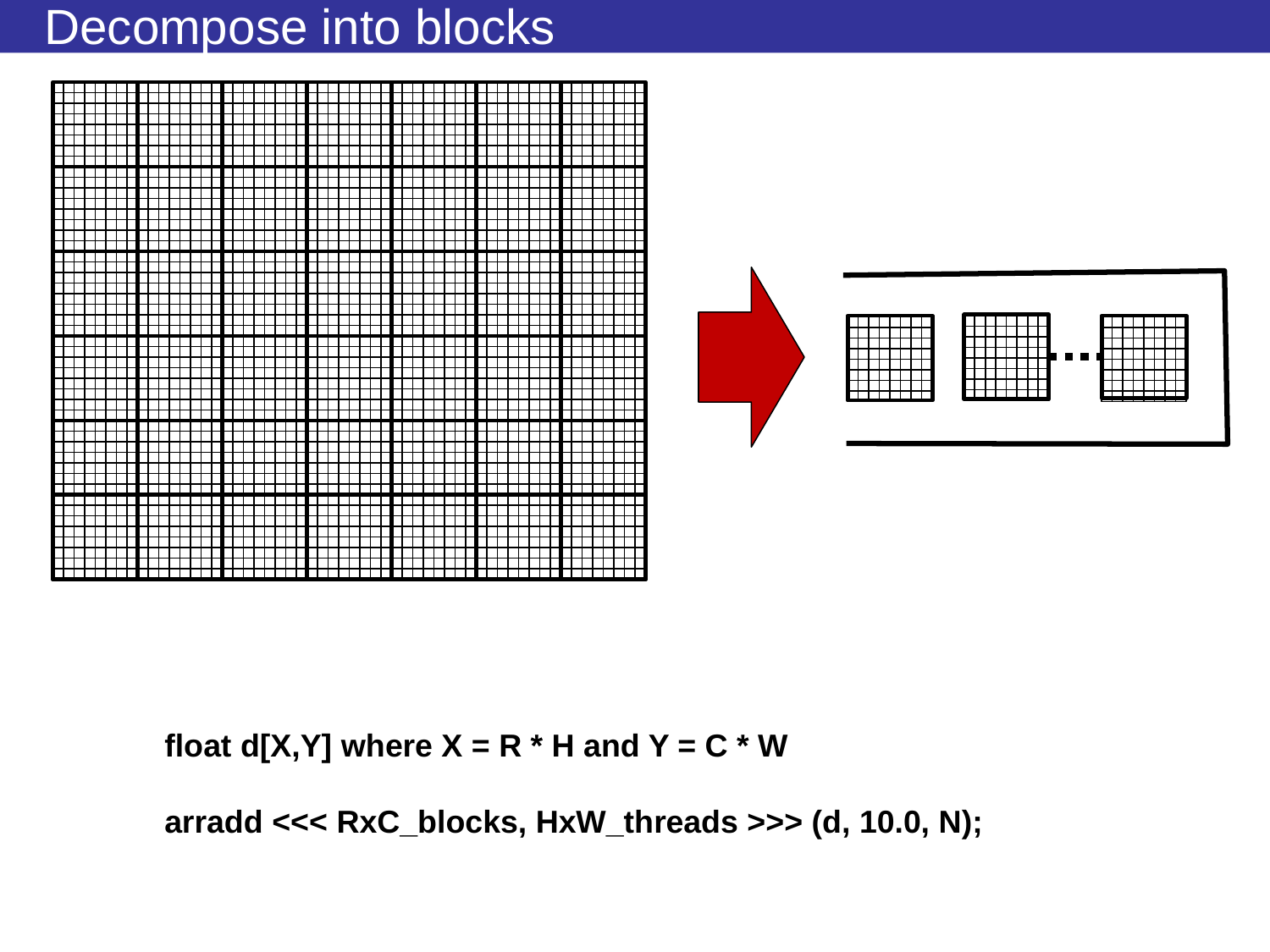

# Decompose into blocks

float d[X,Y] where X = R * H and Y = C * W

arradd <<< RxC_blocks, HxW_threads >>> (d, 10.0, N);